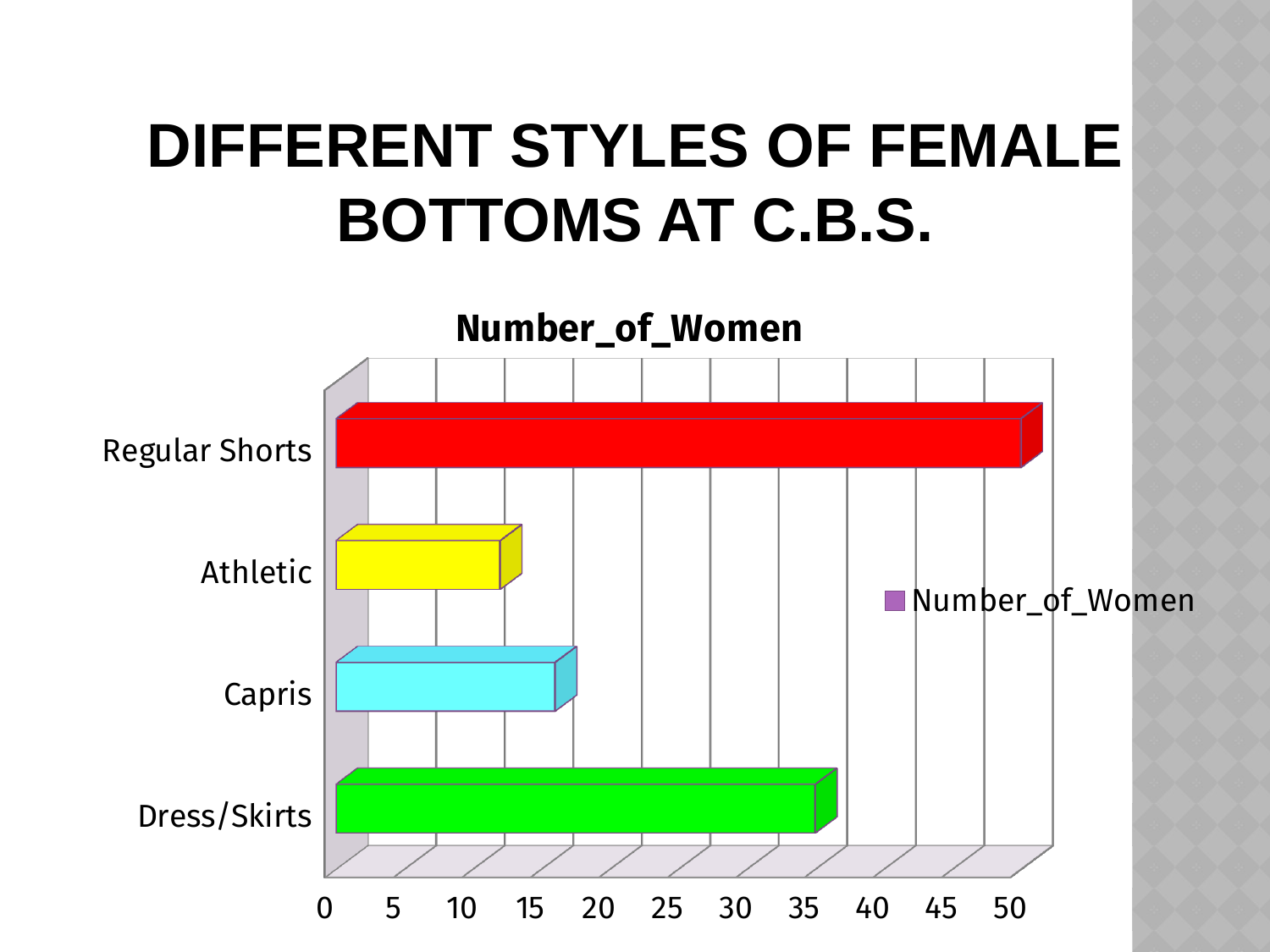

# Different Styles of Female Bottoms At C.b.s.

[unsupported chart]